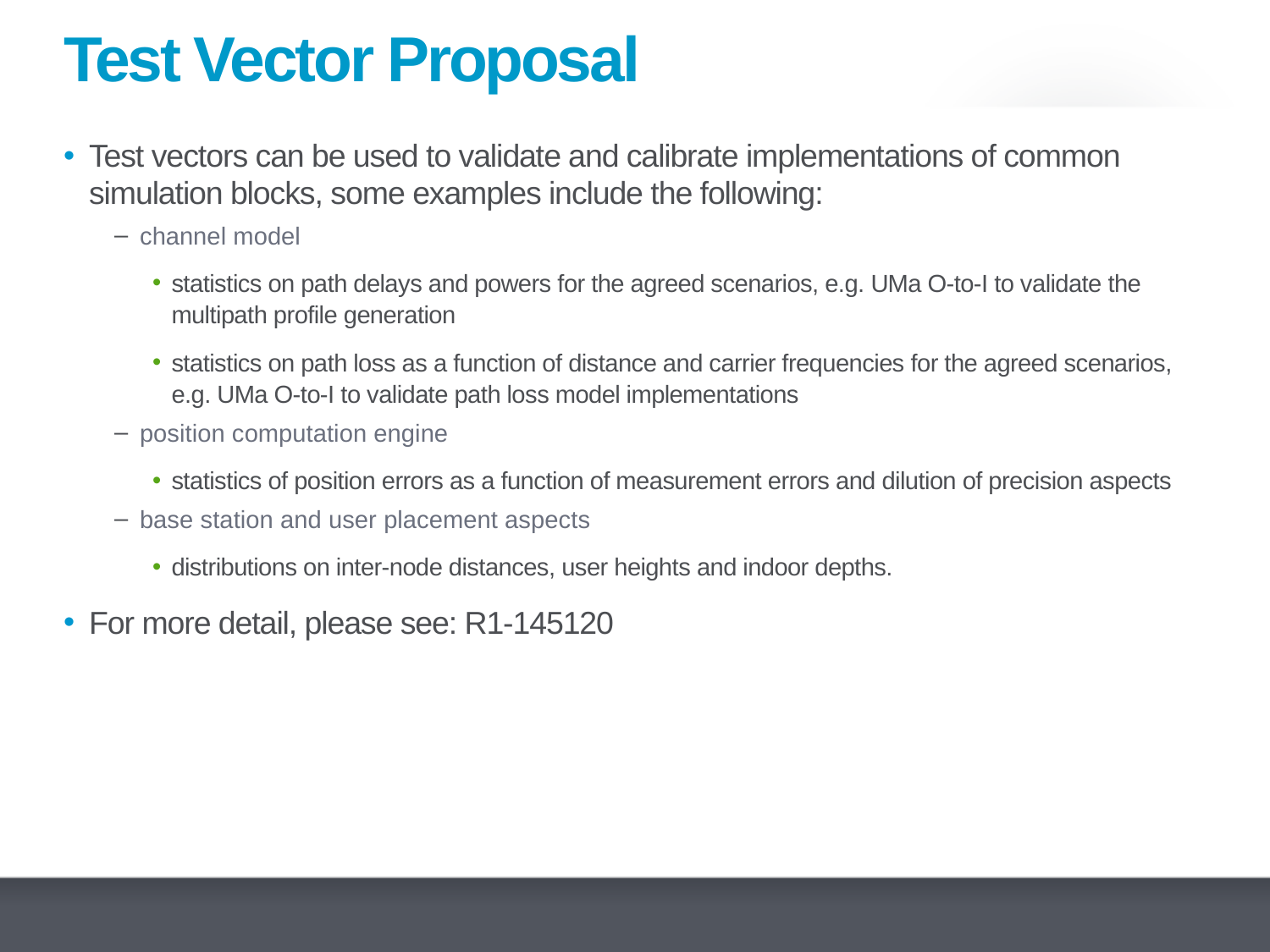

# Test Vector Proposal
Test vectors can be used to validate and calibrate implementations of common simulation blocks, some examples include the following:
channel model
statistics on path delays and powers for the agreed scenarios, e.g. UMa O-to-I to validate the multipath profile generation
statistics on path loss as a function of distance and carrier frequencies for the agreed scenarios, e.g. UMa O-to-I to validate path loss model implementations
position computation engine
statistics of position errors as a function of measurement errors and dilution of precision aspects
base station and user placement aspects
distributions on inter-node distances, user heights and indoor depths.
For more detail, please see: R1-145120